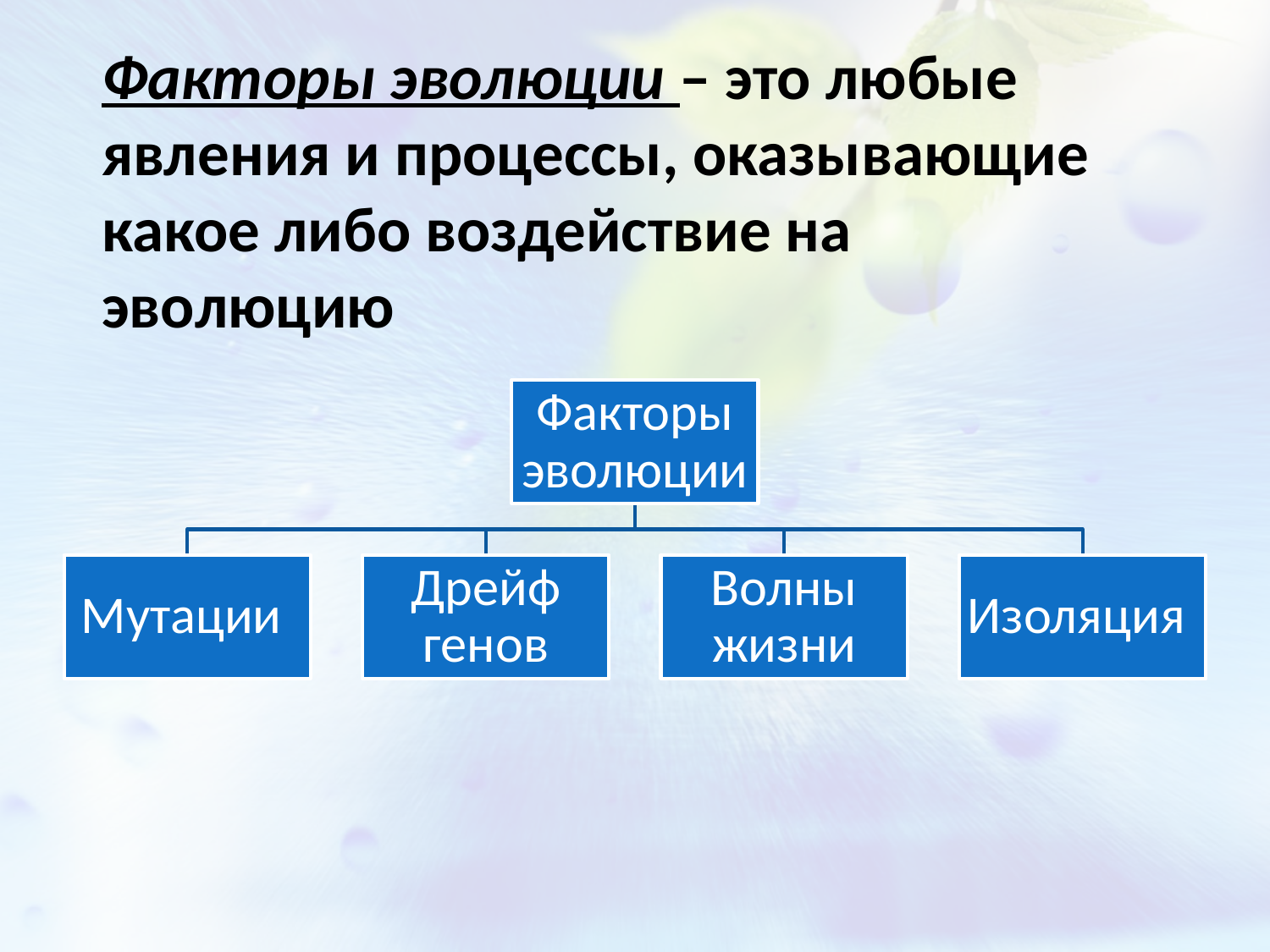

Факторы эволюции – это любые явления и процессы, оказывающие какое либо воздействие на эволюцию
Факторы эволюции
Мутации
Дрейф генов
Волны жизни
Изоляция